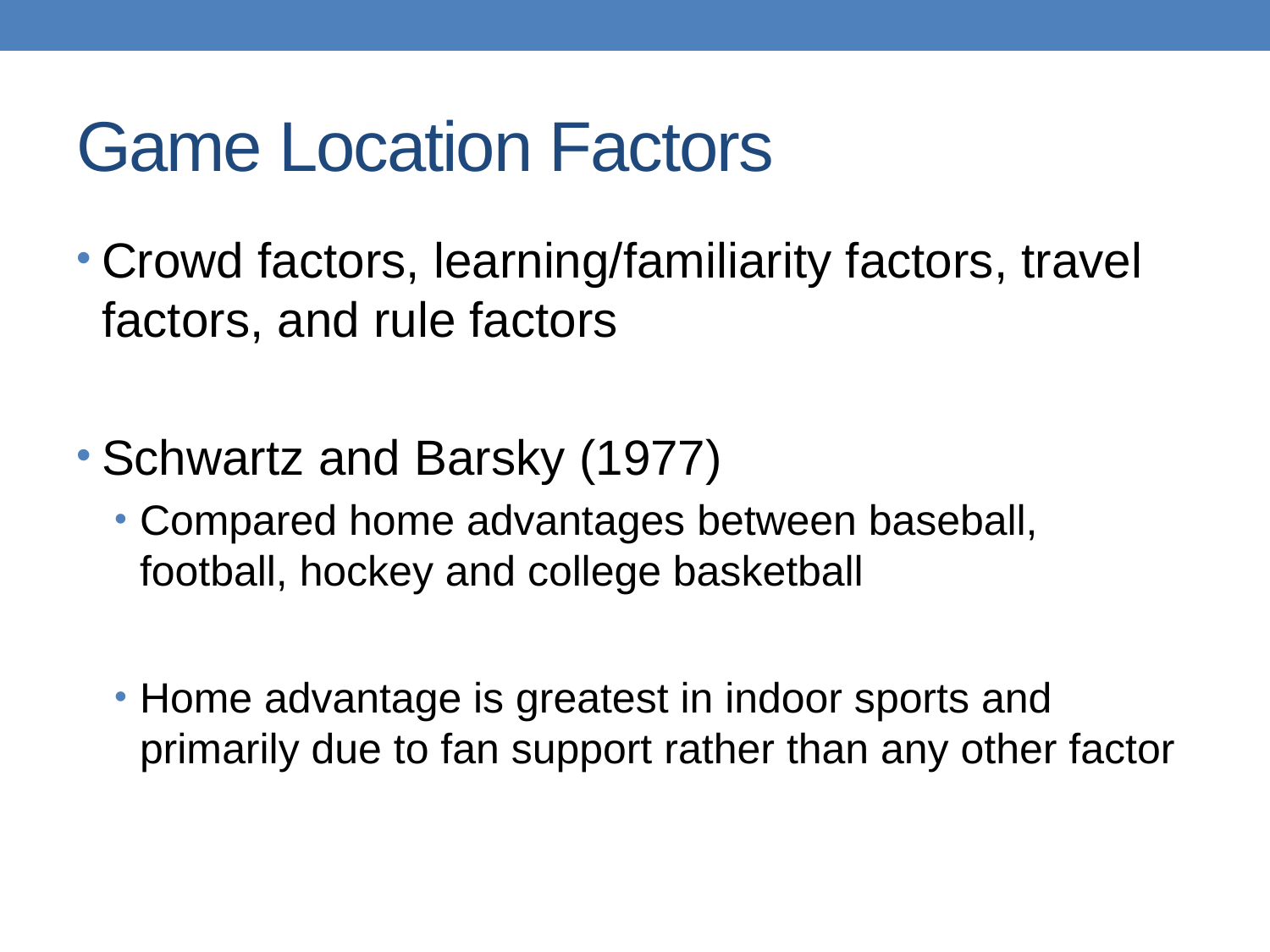

# Game Location Factors
Crowd factors, learning/familiarity factors, travel factors, and rule factors

Schwartz and Barsky (1977)
Compared home advantages between baseball, football, hockey and college basketball

Home advantage is greatest in indoor sports and primarily due to fan support rather than any other factor